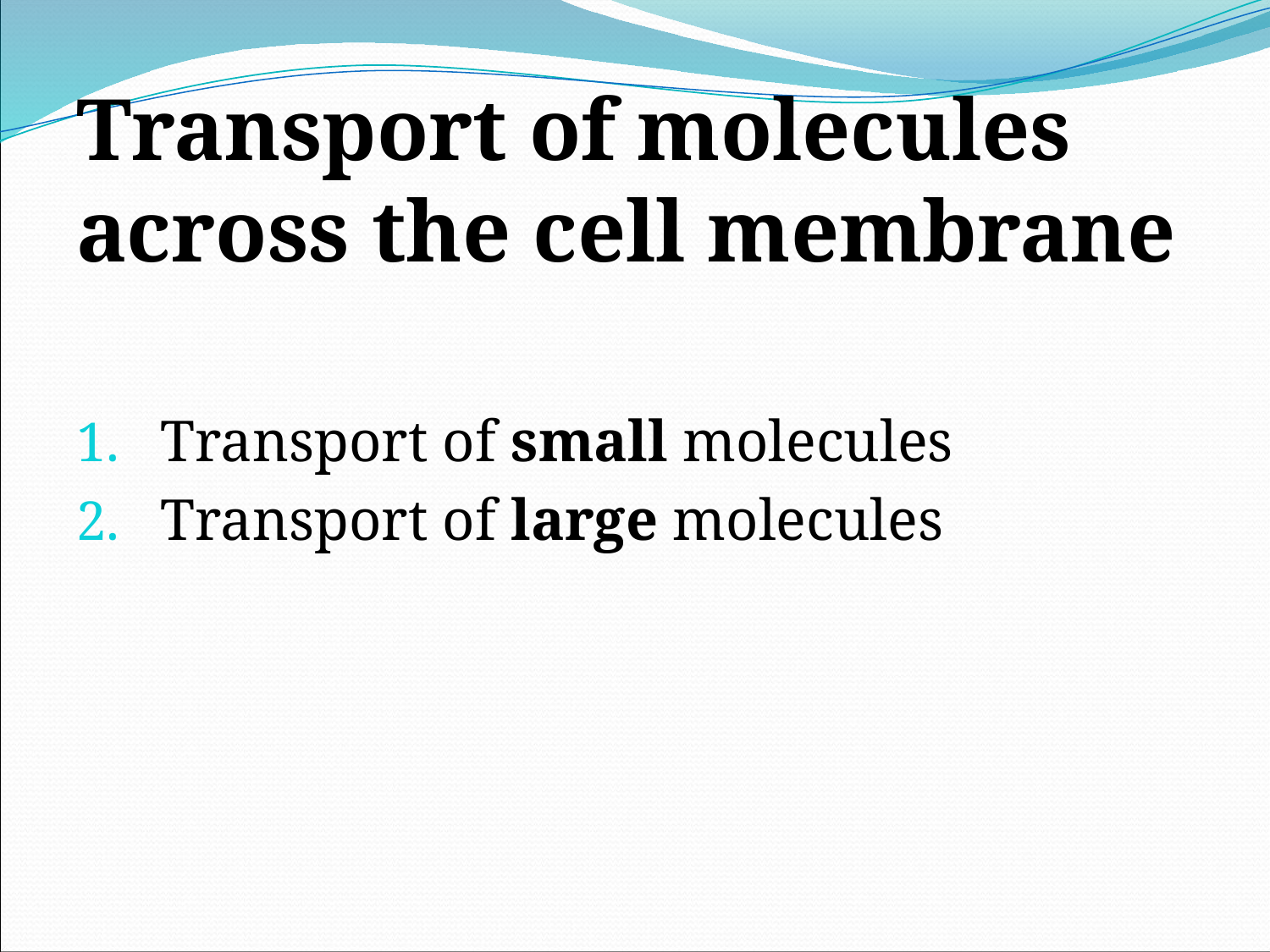

Transport of molecules across the cell membrane

Transport of small molecules
Transport of large molecules